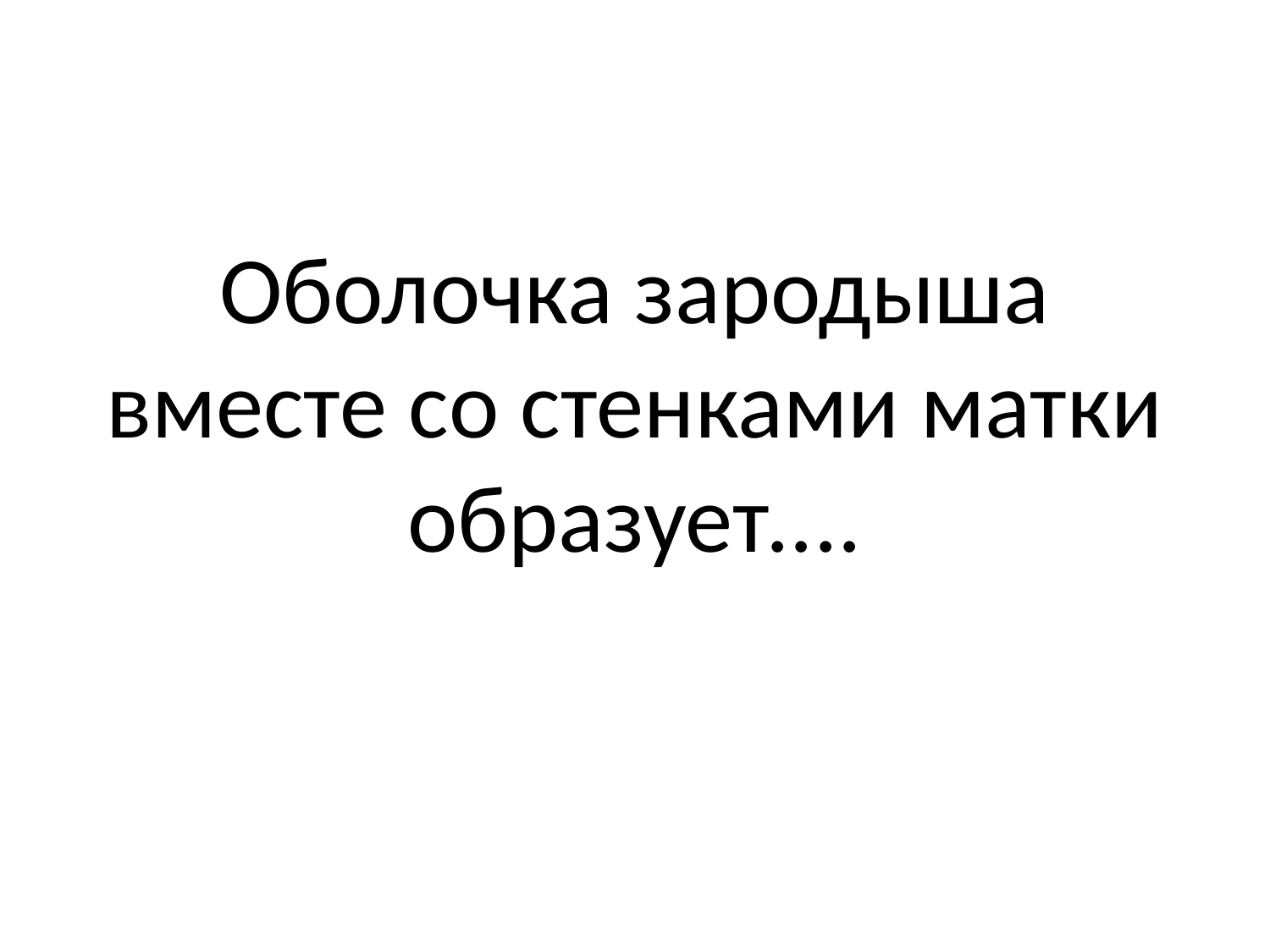

#
Оболочка зародыша вместе со стенками матки образует....